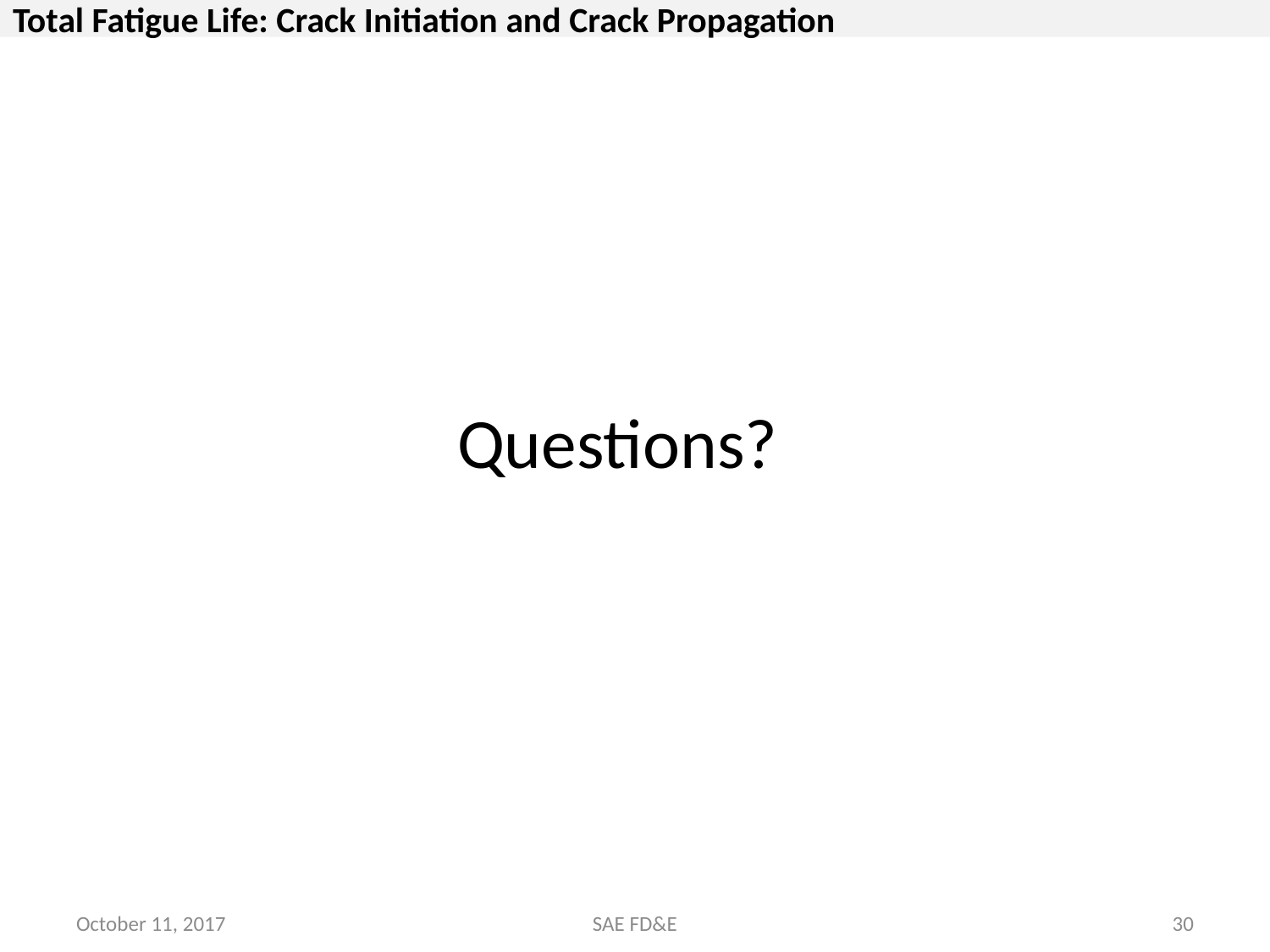

# Total Fatigue Life: Crack Initiation and Crack Propagation
Questions?
October 11, 2017
SAE FD&E
30